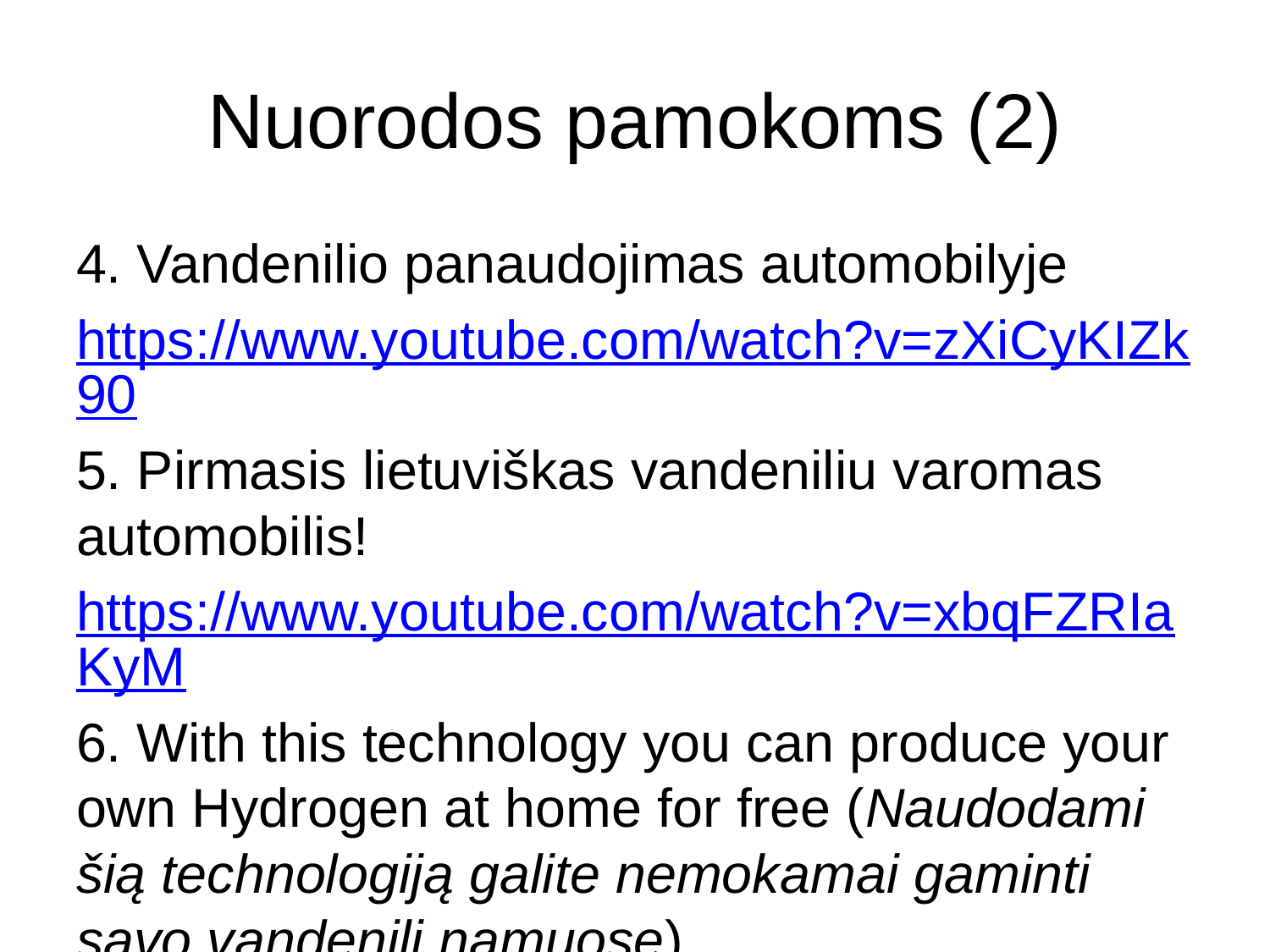

# Nuorodos pamokoms (2)
4. Vandenilio panaudojimas automobilyje
https://www.youtube.com/watch?v=zXiCyKIZk90
5. Pirmasis lietuviškas vandeniliu varomas automobilis!
https://www.youtube.com/watch?v=xbqFZRIaKyM
6. With this technology you can produce your own Hydrogen at home for free (Naudodami šią technologiją galite nemokamai gaminti savo vandenilį namuose)
https://www.youtube.com/watch?v=-dH81VsKYgY